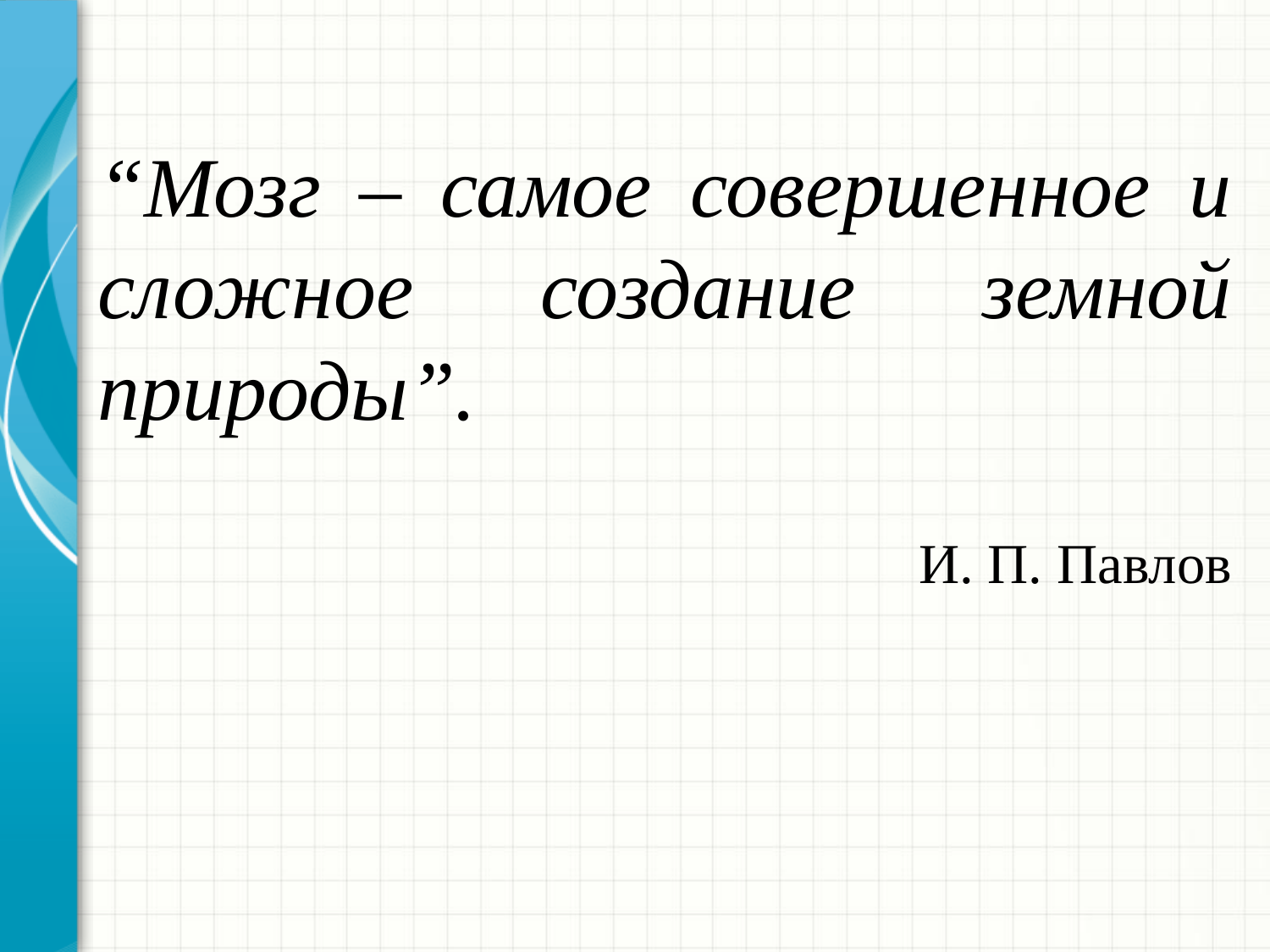

“Мозг – самое совершенное и сложное создание земной природы”.

И. П. Павлов